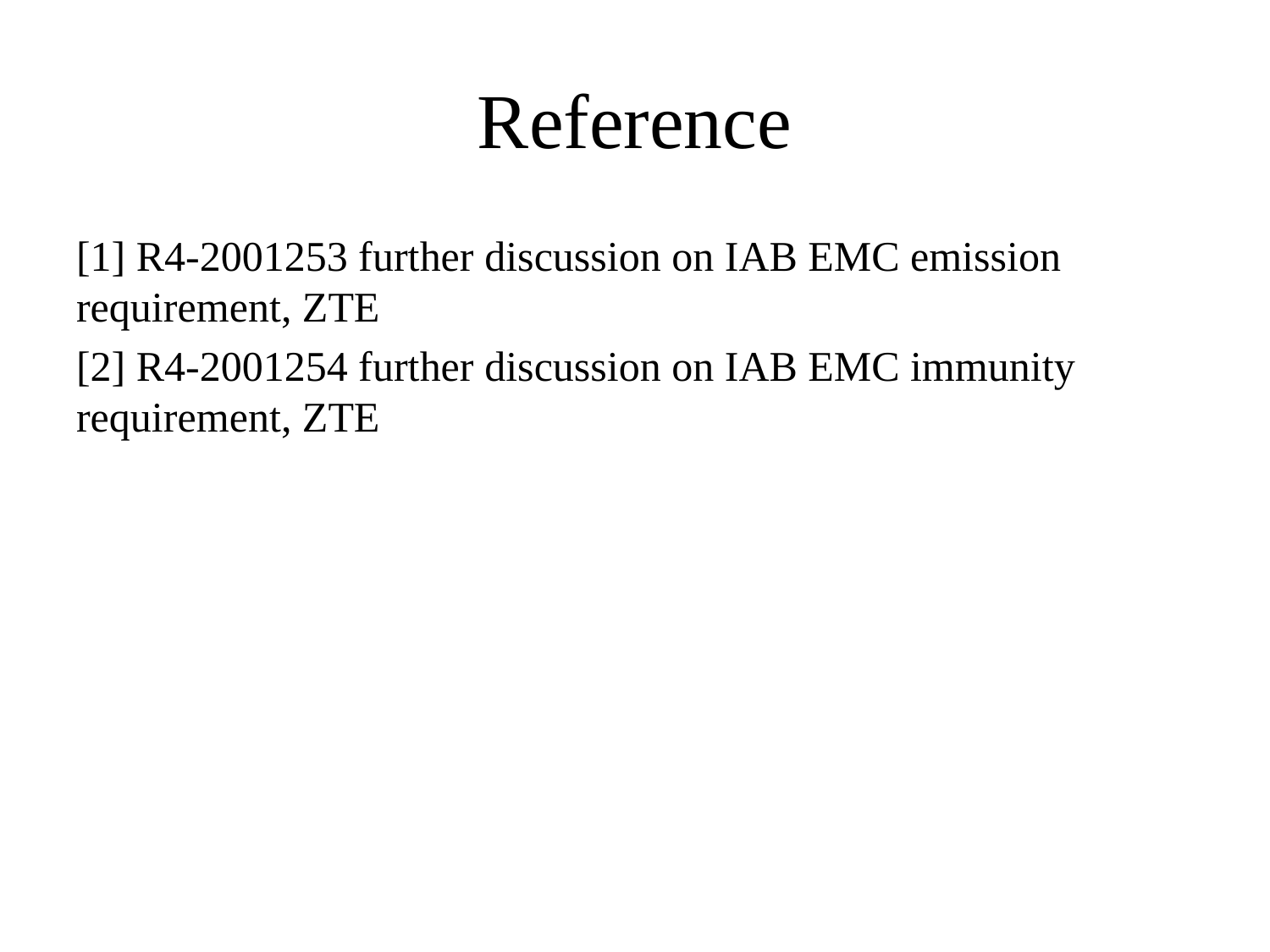

# Reference
[1] R4-2001253 further discussion on IAB EMC emission requirement, ZTE
[2] R4-2001254 further discussion on IAB EMC immunity requirement, ZTE